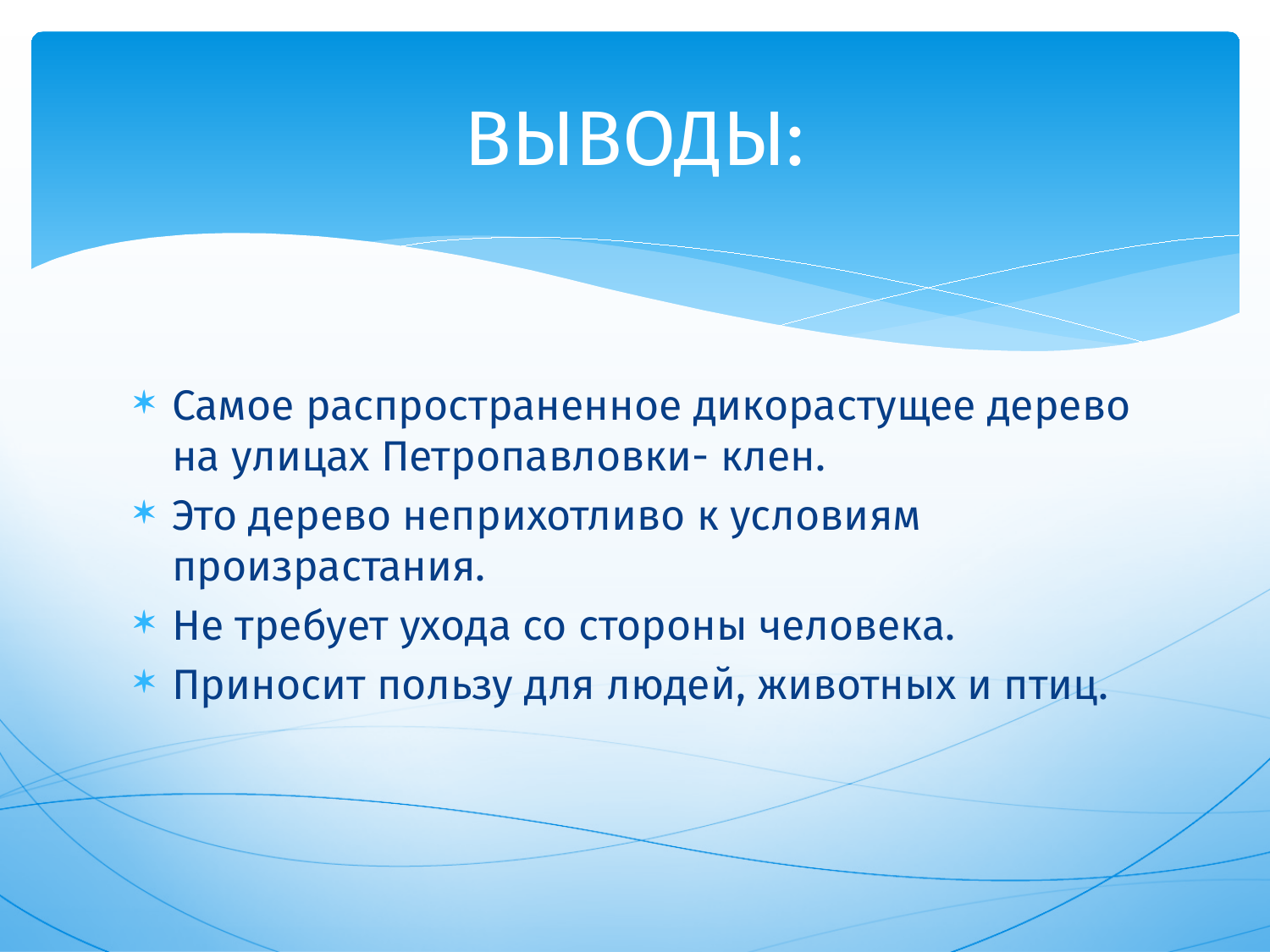

# ВЫВОДЫ:
Самое распространенное дикорастущее дерево на улицах Петропавловки- клен.
Это дерево неприхотливо к условиям произрастания.
Не требует ухода со стороны человека.
Приносит пользу для людей, животных и птиц.